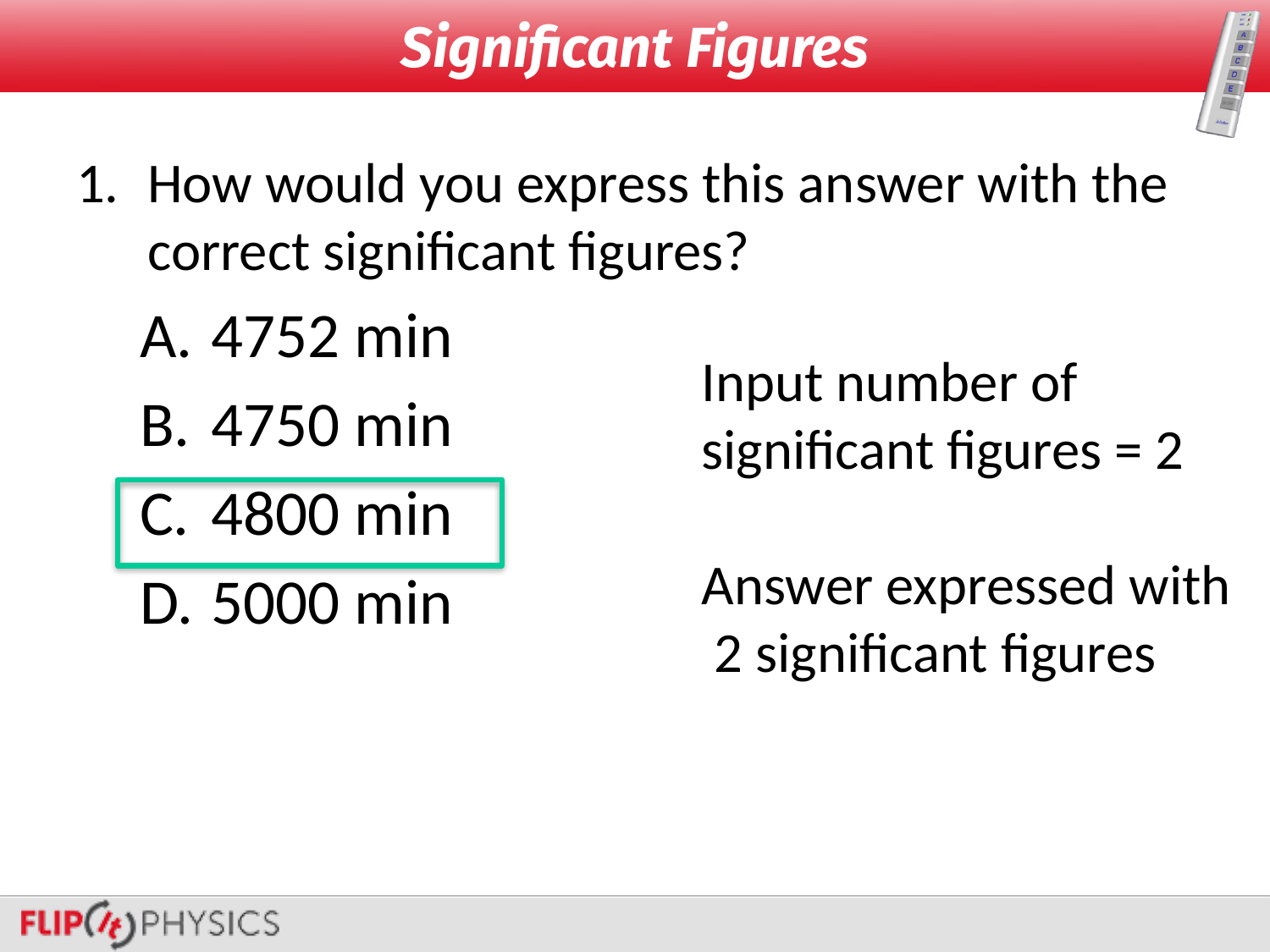

# Significant Figures
How would you express this answer with the correct significant figures?
4752 min
4750 min
4800 min
5000 min

Input number of
significant figures = 2

Answer expressed with
 2 significant figures